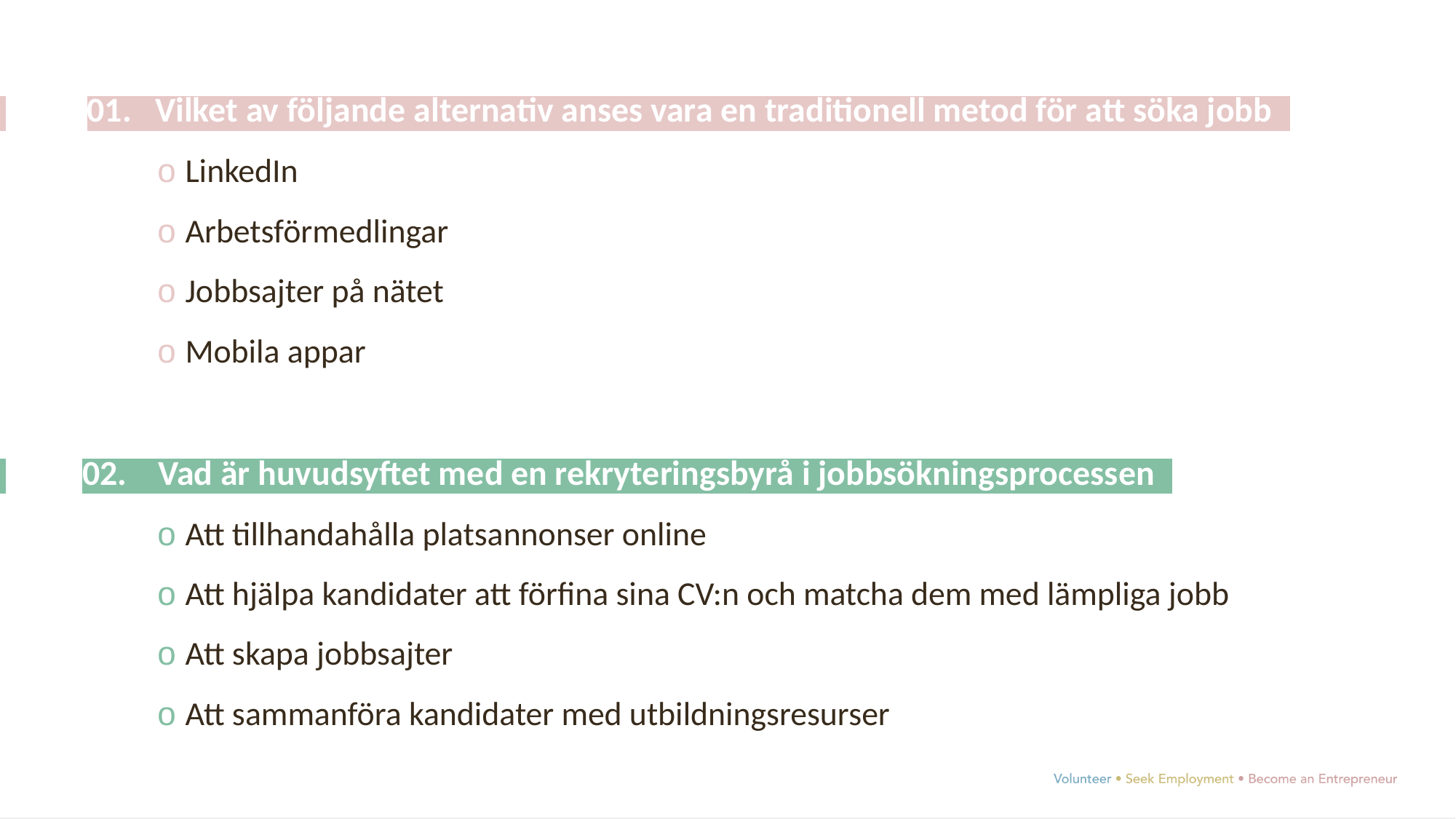

01.   Vilket av följande alternativ anses vara en traditionell metod för att söka jobb?
o LinkedIn
o Arbetsförmedlingar
o Jobbsajter på nätet
o Mobila appar

 	02.    Vad är huvudsyftet med en rekryteringsbyrå i jobbsökningsprocessen?
o Att tillhandahålla platsannonser online
o Att hjälpa kandidater att förfina sina CV:n och matcha dem med lämpliga jobb
o Att skapa jobbsajter
o Att sammanföra kandidater med utbildningsresurser